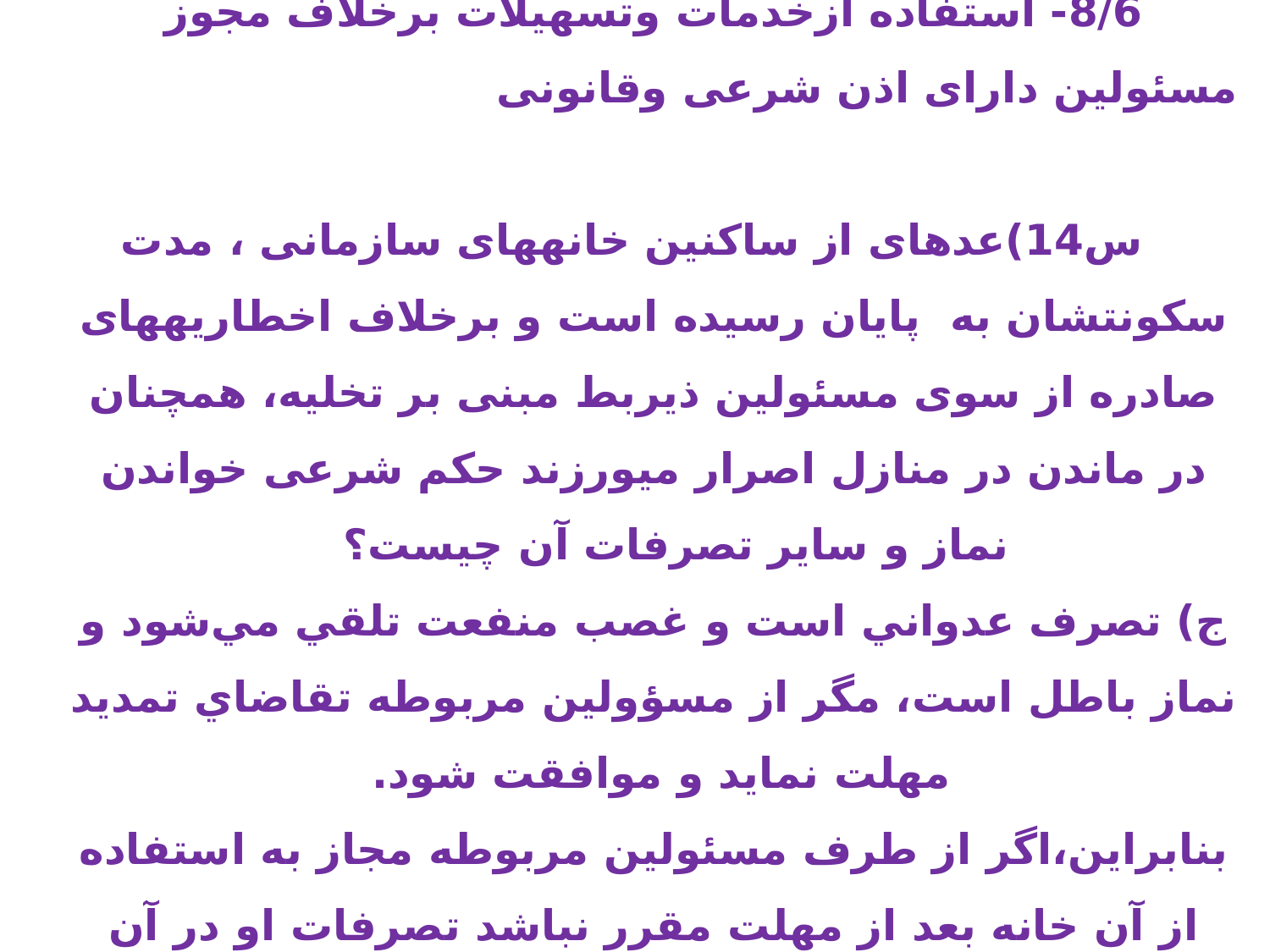

8/6- استفاده ازخدمات وتسهیلات برخلاف مجوز مسئولین دارای اذن شرعی وقانونی                                                                                                                 س14)عده‎ای از ساکنین خانه‎های سازمانی ، مدت سکونتشان به  پایان رسیده است و برخلاف اخطاریه‎های صادره از سوی مسئولین ذیربط مبنی بر تخلیه، همچنان در ماندن در منازل اصرار می‎ورزند حکم شرعی خواندن نماز و سایر تصرفات آن چیست؟
ج) تصرف عدواني است و غصب منفعت تلقي مي‌شود و نماز باطل است، مگر از مسؤولين مربوطه تقاضاي تمديد مهلت نمايد و موافقت شود.
بنابراین،اگر از طرف مسئولين مربوطه مجاز به استفاده از آن خانه بعد از مهلت مقرر نباشد تصرفات او در آن حكم غصب را دارد.( اجوبه الاستفتائات - س 376)